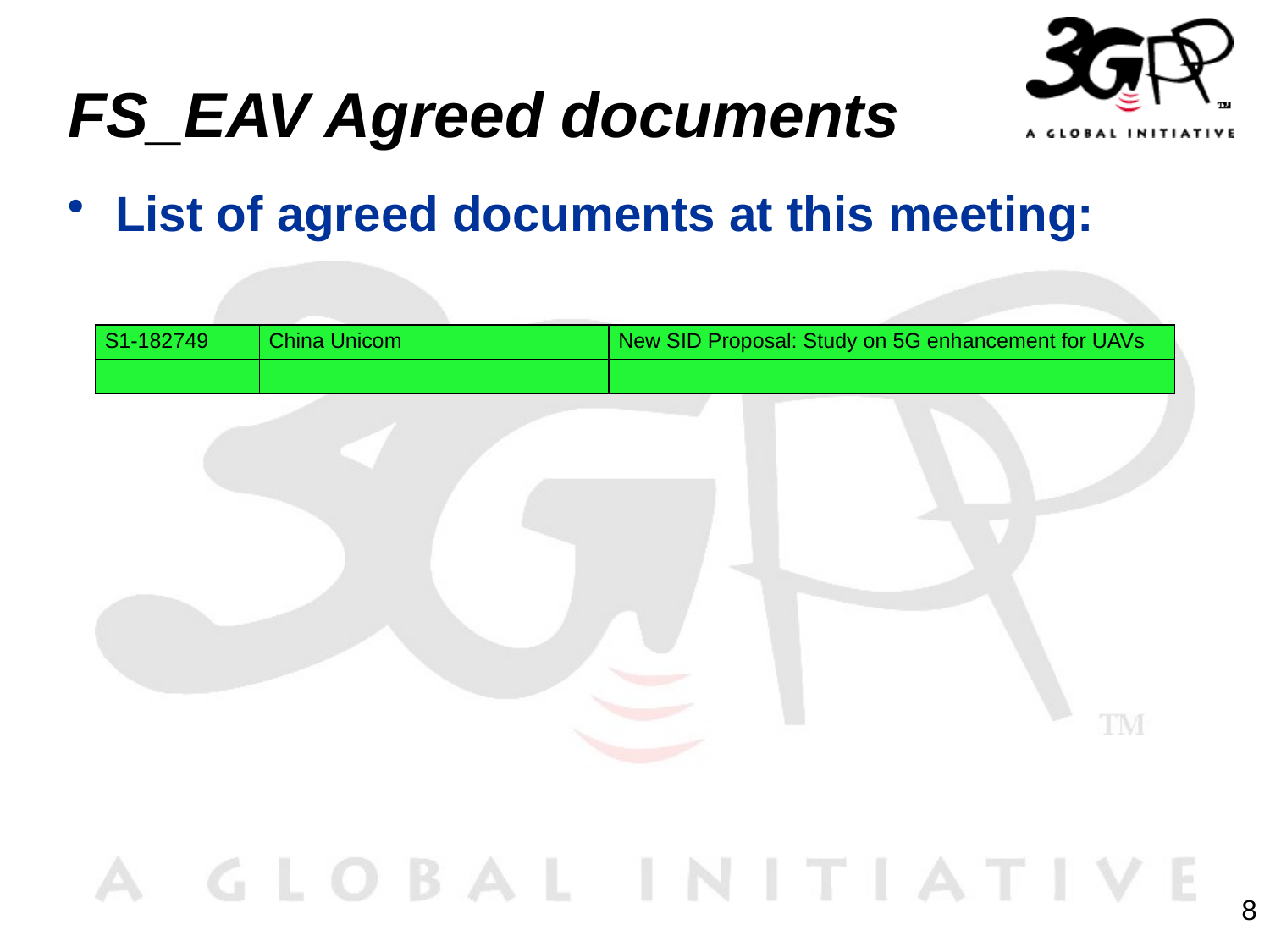

# FS_EAV Agreed documents
List of agreed documents at this meeting:

| S1-182749 | China Unicom | New SID Proposal: Study on 5G enhancement for UAVs |
| --- | --- | --- |
|  |  |  |
8